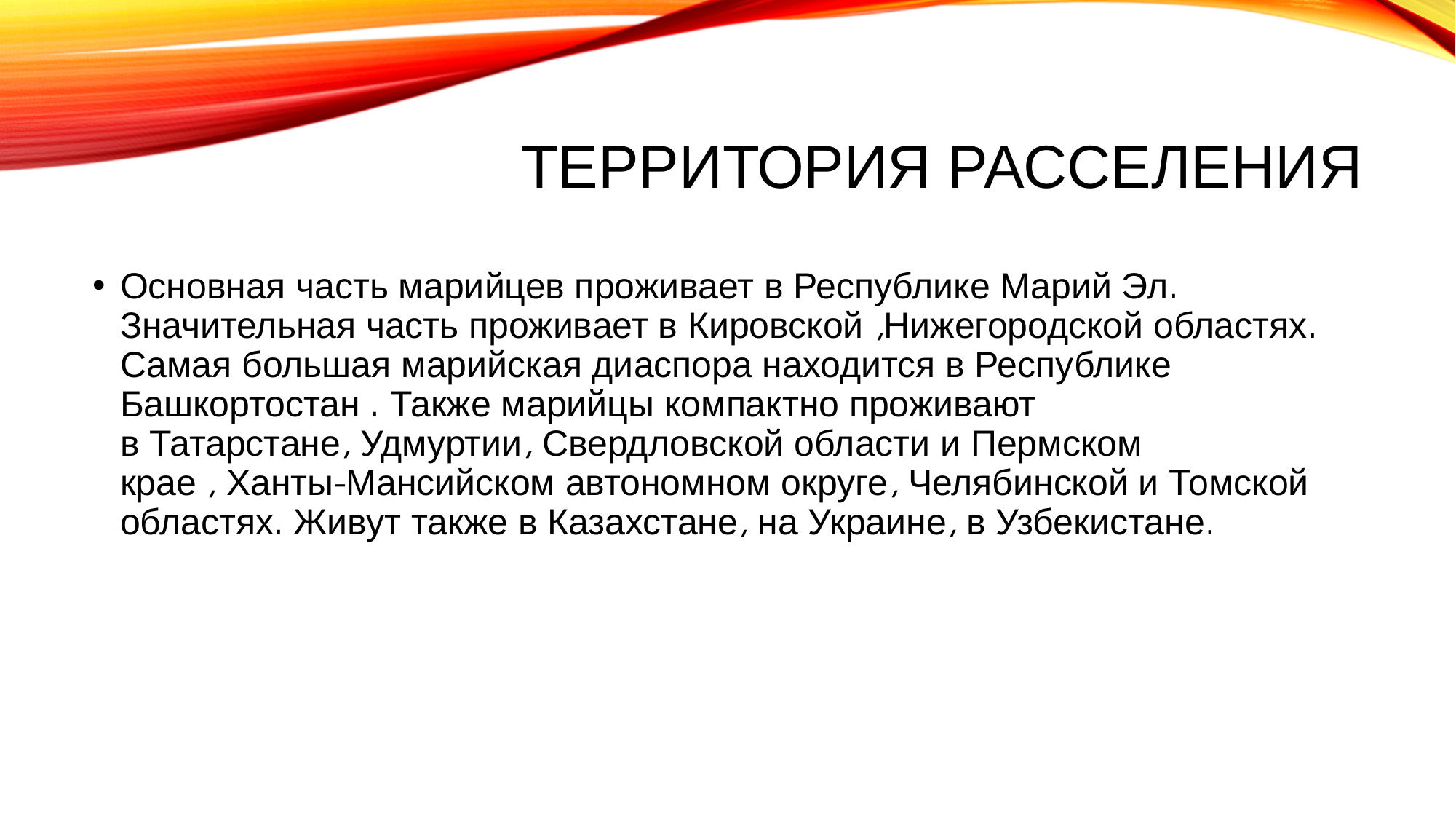

# Территория расселения
Основная часть марийцев проживает в Республике Марий Эл. Значительная часть проживает в Кировской ,Нижегородской областях. Самая большая марийская диаспора находится в Республике Башкортостан . Также марийцы компактно проживают в Татарстане, Удмуртии, Свердловской области и Пермском крае , Ханты-Мансийском автономном округе, Челябинской и Томской областях. Живут также в Казахстане, на Украине, в Узбекистане.